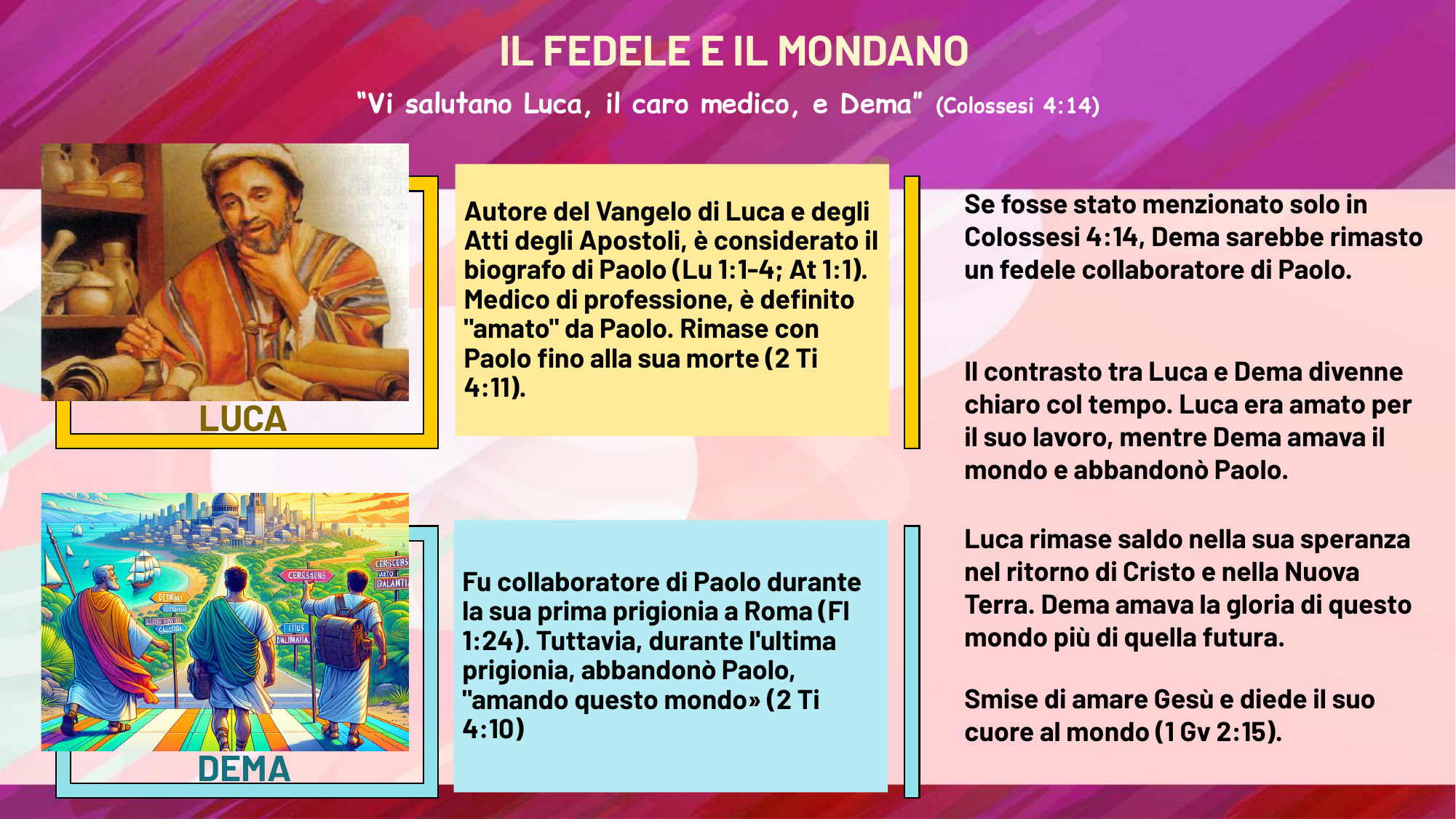

IL FEDELE E IL MONDANO
“Vi salutano Luca, il caro medico, e Dema” (Colossesi 4:14)
LUCA
Autore del Vangelo di Luca e degli Atti degli Apostoli, è considerato il biografo di Paolo (Lu 1:1-4; At 1:1). Medico di professione, è definito "amato" da Paolo. Rimase con Paolo fino alla sua morte (2 Ti 4:11).
DEMA
Fu collaboratore di Paolo durante la sua prima prigionia a Roma (Fl 1:24). Tuttavia, durante l'ultima prigionia, abbandonò Paolo, "amando questo mondo» (2 Ti 4:10)
Se fosse stato menzionato solo in Colossesi 4:14, Dema sarebbe rimasto un fedele collaboratore di Paolo.
Il contrasto tra Luca e Dema divenne chiaro col tempo. Luca era amato per il suo lavoro, mentre Dema amava il mondo e abbandonò Paolo.
Luca rimase saldo nella sua speranza nel ritorno di Cristo e nella Nuova Terra. Dema amava la gloria di questo mondo più di quella futura.
Smise di amare Gesù e diede il suo cuore al mondo (1 Gv 2:15).